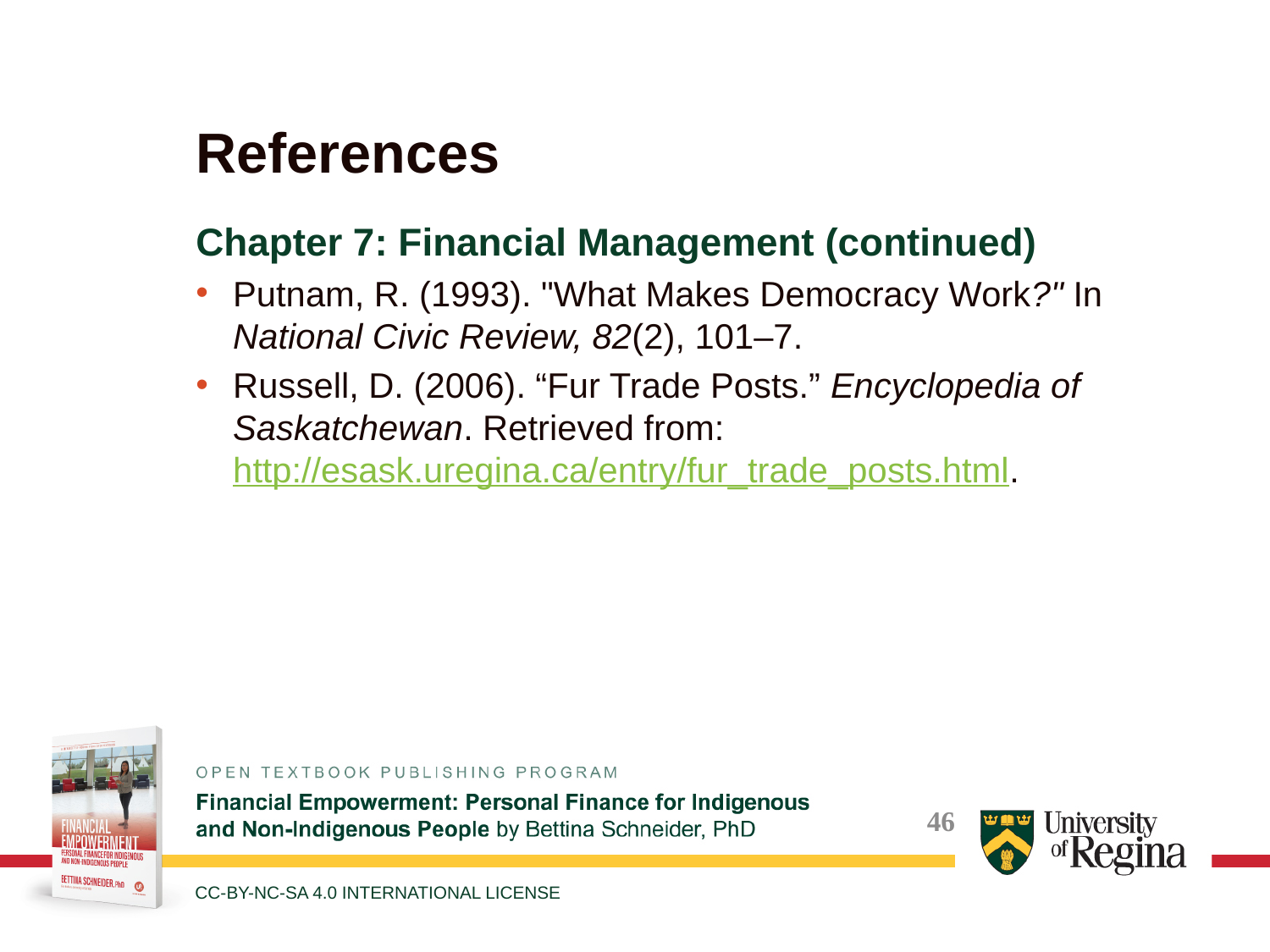

# References
Chapter 7: Financial Management (continued)
Putnam, R. (1993). "What Makes Democracy Work?" In National Civic Review, 82(2), 101–7.
Russell, D. (2006). “Fur Trade Posts.” Encyclopedia of Saskatchewan. Retrieved from: http://esask.uregina.ca/entry/fur_trade_posts.html.

46
CC-BY-NC-SA 4.0 INTERNATIONAL LICENSE